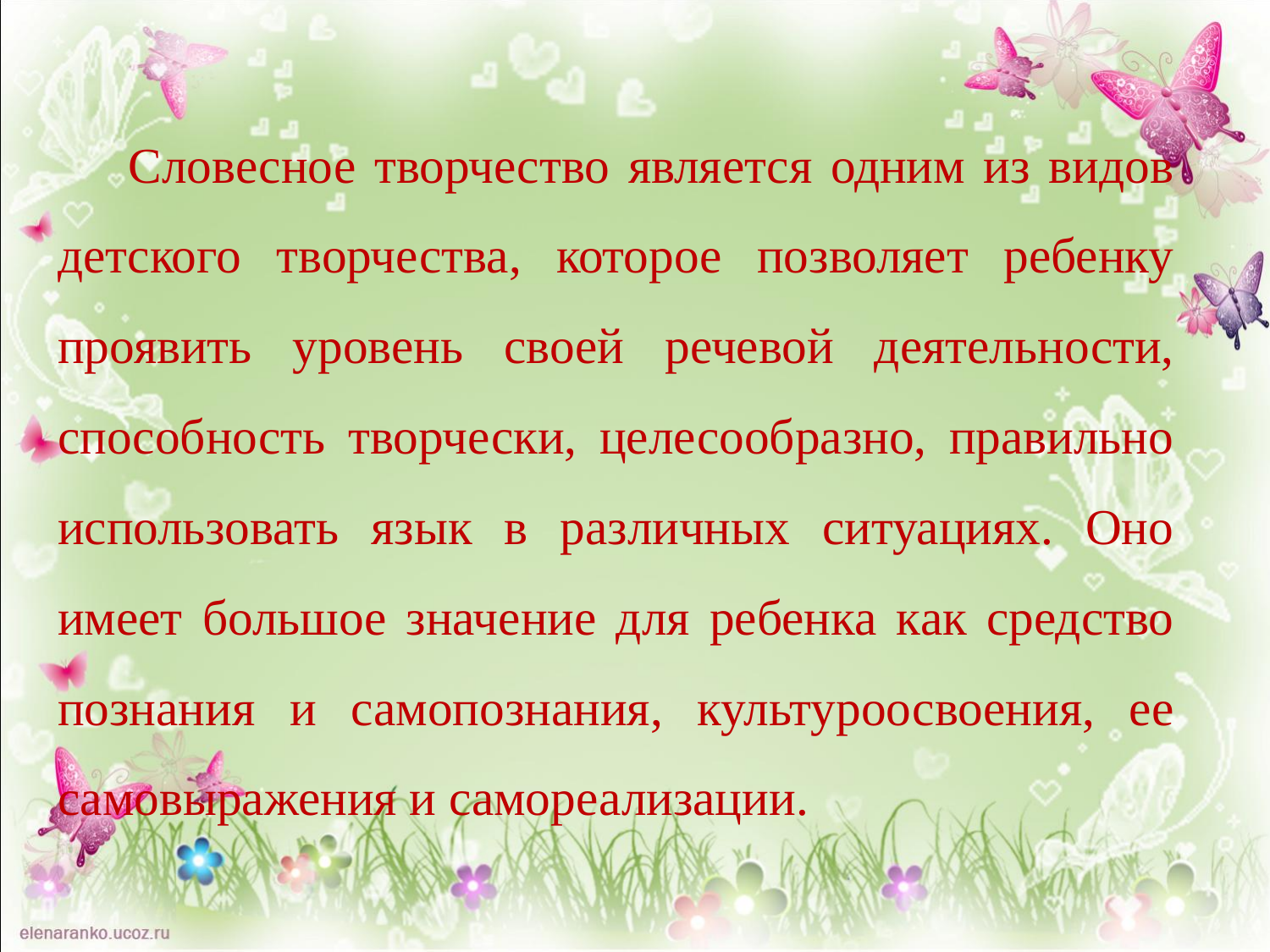

Словесное творчество является одним из видов детского творчества, которое позволяет ребенку проявить уровень своей речевой деятельности, способность творчески, целесообразно, правильно использовать язык в различных ситуациях. Оно имеет большое значение для ребенка как средство познания и самопознания, культуроосвоения, ее самовыражения и самореализации.